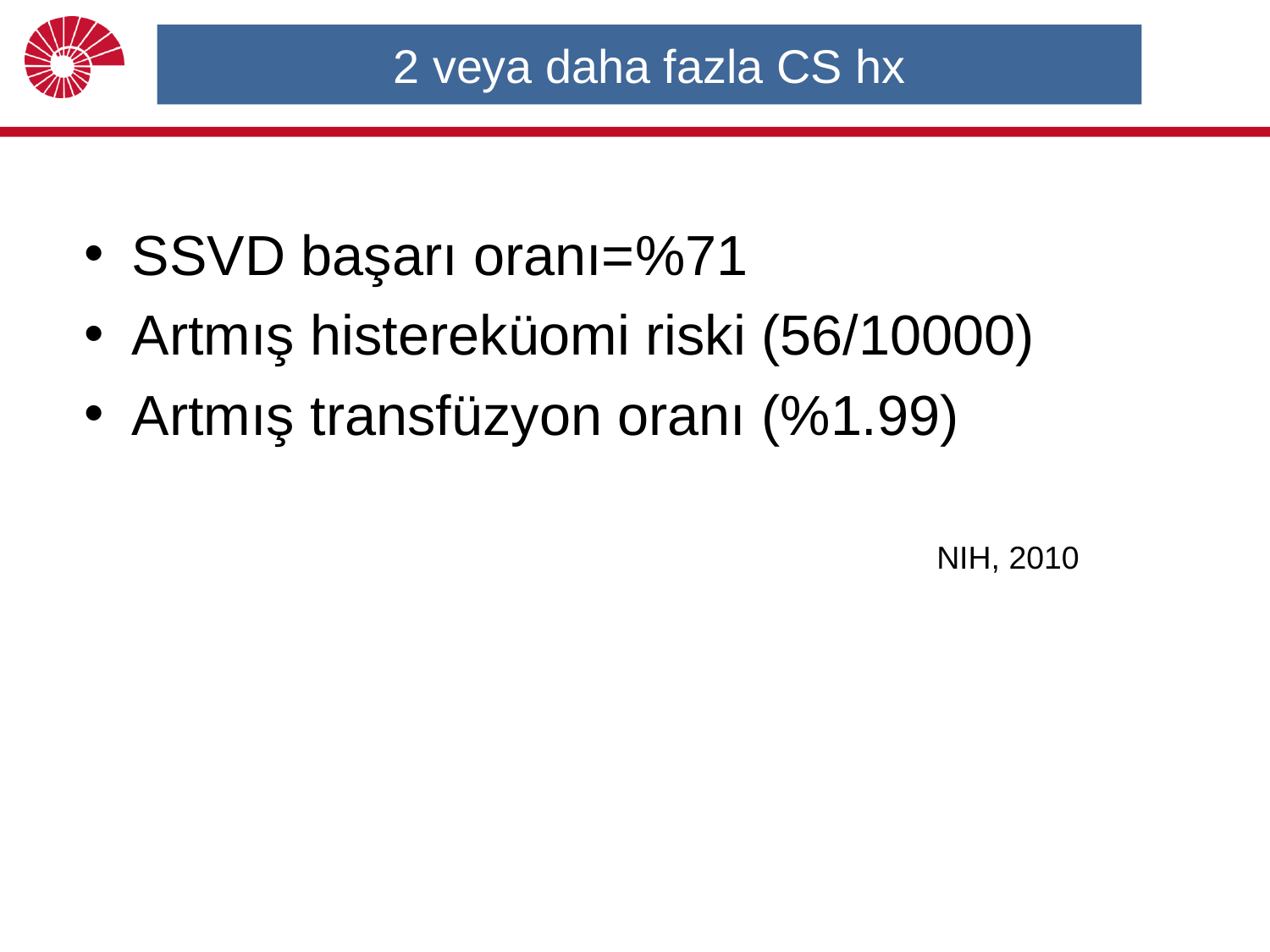

# 2 veya daha fazla CS hx
SSVD başarı oranı=%71
Artmış histereküomi riski (56/10000)
Artmış transfüzyon oranı (%1.99)
NIH, 2010